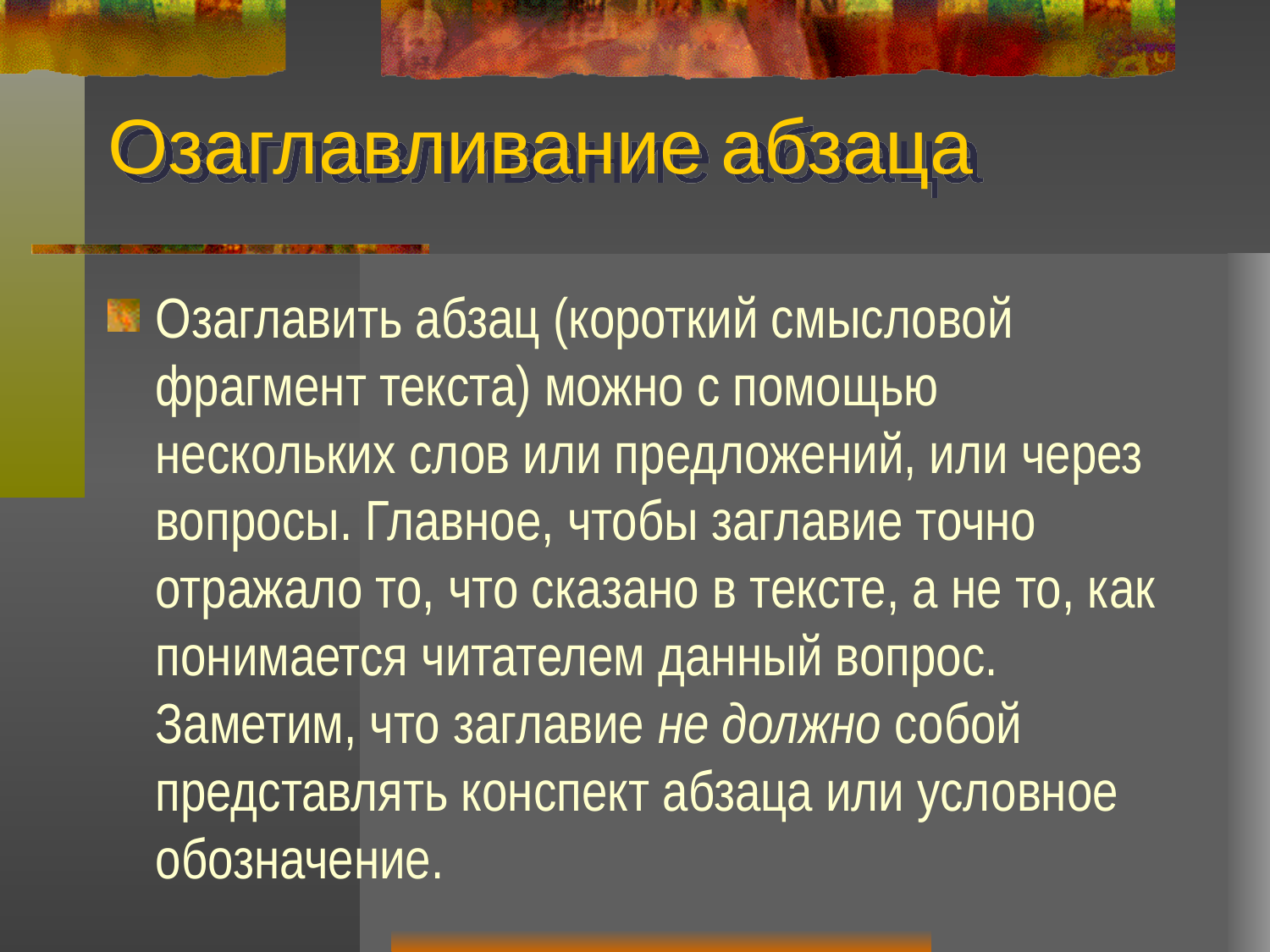

# Озаглавливание абзаца
Озаглавить абзац (короткий смысловой фрагмент текста) можно с помощью нескольких слов или предложений, или через вопросы. Главное, чтобы заглавие точно отражало то, что сказано в тексте, а не то, как понимается читателем данный вопрос. Заметим, что заглавие не должно собой представлять конспект абзаца или условное обозначение.